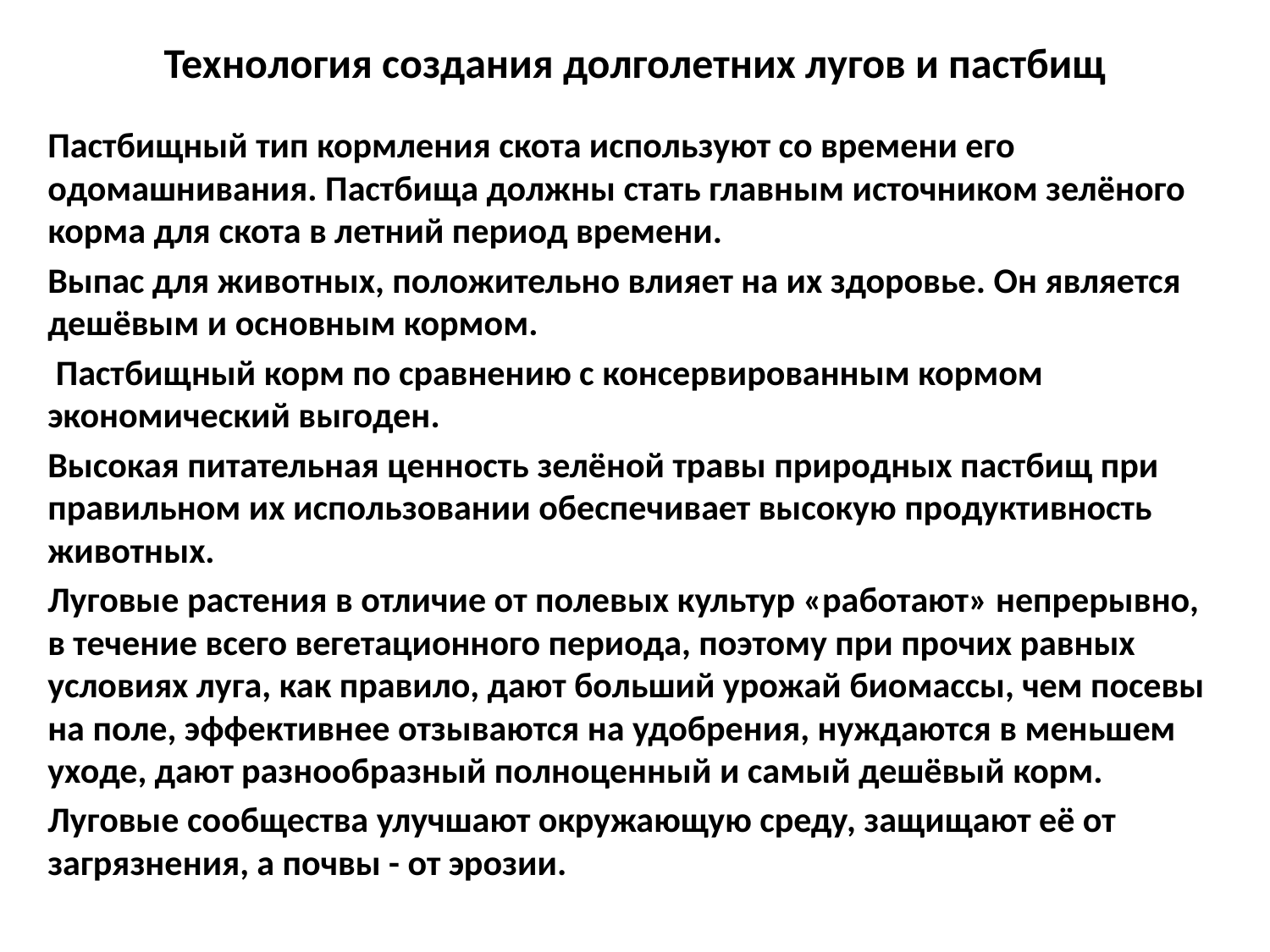

# Технология создания долголетних лугов и пастбищ
Пастбищный тип кормления скота используют со времени его одомашнивания. Пастбища должны стать главным источником зелёного корма для скота в летний период времени.
Выпас для животных, положительно влияет на их здоровье. Он является дешёвым и основным кормом.
 Пастбищный корм по сравнению с консервированным кормом экономический выгоден.
Высокая питательная ценность зелёной травы природных пастбищ при правильном их использовании обеспечивает высокую продуктивность животных.
Луговые растения в отличие от полевых культур «работают» непрерывно, в течение всего вегетационного периода, поэтому при прочих равных условиях луга, как правило, дают больший урожай биомассы, чем посевы на поле, эффективнее отзываются на удобрения, нуждаются в меньшем уходе, дают разнообразный полноценный и самый дешёвый корм.
Луговые сообщества улучшают окружающую среду, защищают её от загрязнения, а почвы - от эрозии.